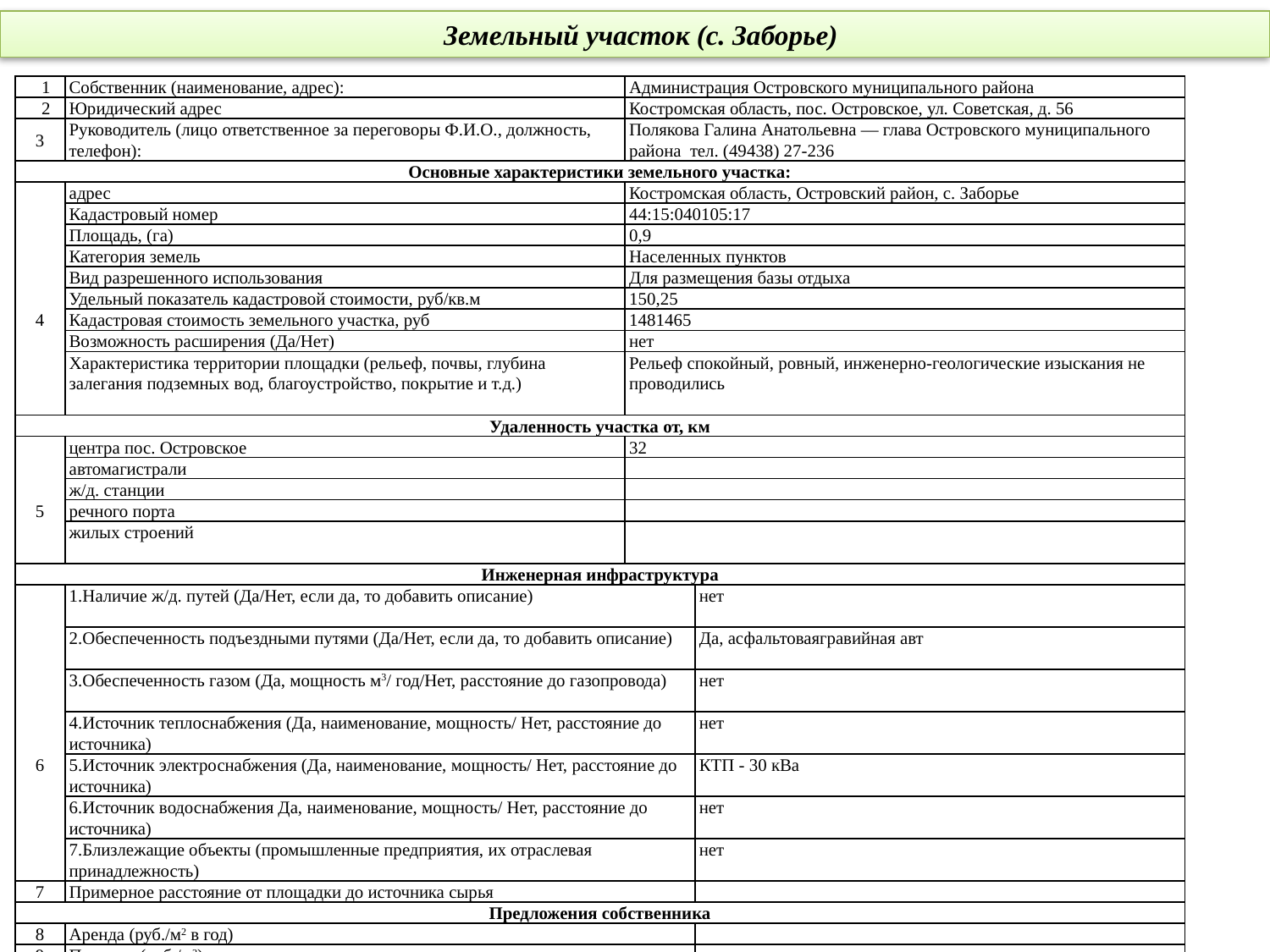

Земельный участок (с. Заборье)
| 1 | Собственник (наименование, адрес): | Администрация Островского муниципального района |  |
| --- | --- | --- | --- |
| 2 | Юридический адрес | Костромская область, пос. Островское, ул. Советская, д. 56 |  |
| 3 | Руководитель (лицо ответственное за переговоры Ф.И.О., должность, телефон): | Полякова Галина Анатольевна — глава Островского муниципального района тел. (49438) 27-236 |  |
| Основные характеристики земельного участка: |  |  |  |
| 4 | адрес | Костромская область, Островский район, с. Заборье |  |
|  | Кадастровый номер | 44:15:040105:17 |  |
|  | Площадь, (га) | 0,9 |  |
|  | Категория земель | Населенных пунктов |  |
|  | Вид разрешенного использования | Для размещения базы отдыха |  |
|  | Удельный показатель кадастровой стоимости, руб/кв.м | 150,25 |  |
|  | Кадастровая стоимость земельного участка, руб | 1481465 |  |
|  | Возможность расширения (Да/Нет) | нет |  |
|  | Характеристика территории площадки (рельеф, почвы, глубина залегания подземных вод, благоустройство, покрытие и т.д.) | Рельеф спокойный, ровный, инженерно-геологические изыскания не проводились |  |
| Удаленность участка от, км |  |  |  |
| 5 | центра пос. Островское | 32 |  |
|  | автомагистрали |  |  |
|  | ж/д. станции |  |  |
|  | речного порта |  |  |
|  | жилых строений |  |  |
| Инженерная инфраструктура |  |  |  |
| 6 | 1.Наличие ж/д. путей (Да/Нет, если да, то добавить описание) |  | нет |
|  | 2.Обеспеченность подъездными путями (Да/Нет, если да, то добавить описание) |  | Да, асфальтоваягравийная авт |
|  | 3.Обеспеченность газом (Да, мощность м3/ год/Нет, расстояние до газопровода) |  | нет |
|  | 4.Источник теплоснабжения (Да, наименование, мощность/ Нет, расстояние до источника) |  | нет |
|  | 5.Источник электроснабжения (Да, наименование, мощность/ Нет, расстояние до источника) |  | КТП - 30 кВа |
|  | 6.Источник водоснабжения Да, наименование, мощность/ Нет, расстояние до источника) |  | нет |
|  | 7.Близлежащие объекты (промышленные предприятия, их отраслевая принадлежность) |  | нет |
| 7 | Примерное расстояние от площадки до источника сырья |  |  |
| Предложения собственника |  |  |  |
| 8 | Аренда (руб./м2 в год) |  |  |
| 9 | Продажа (руб./м2) |  |  |
| 10 | Участие в капитале (Да/Нет) |  |  |
| 11 | Другая форма сотрудничества |  |  |